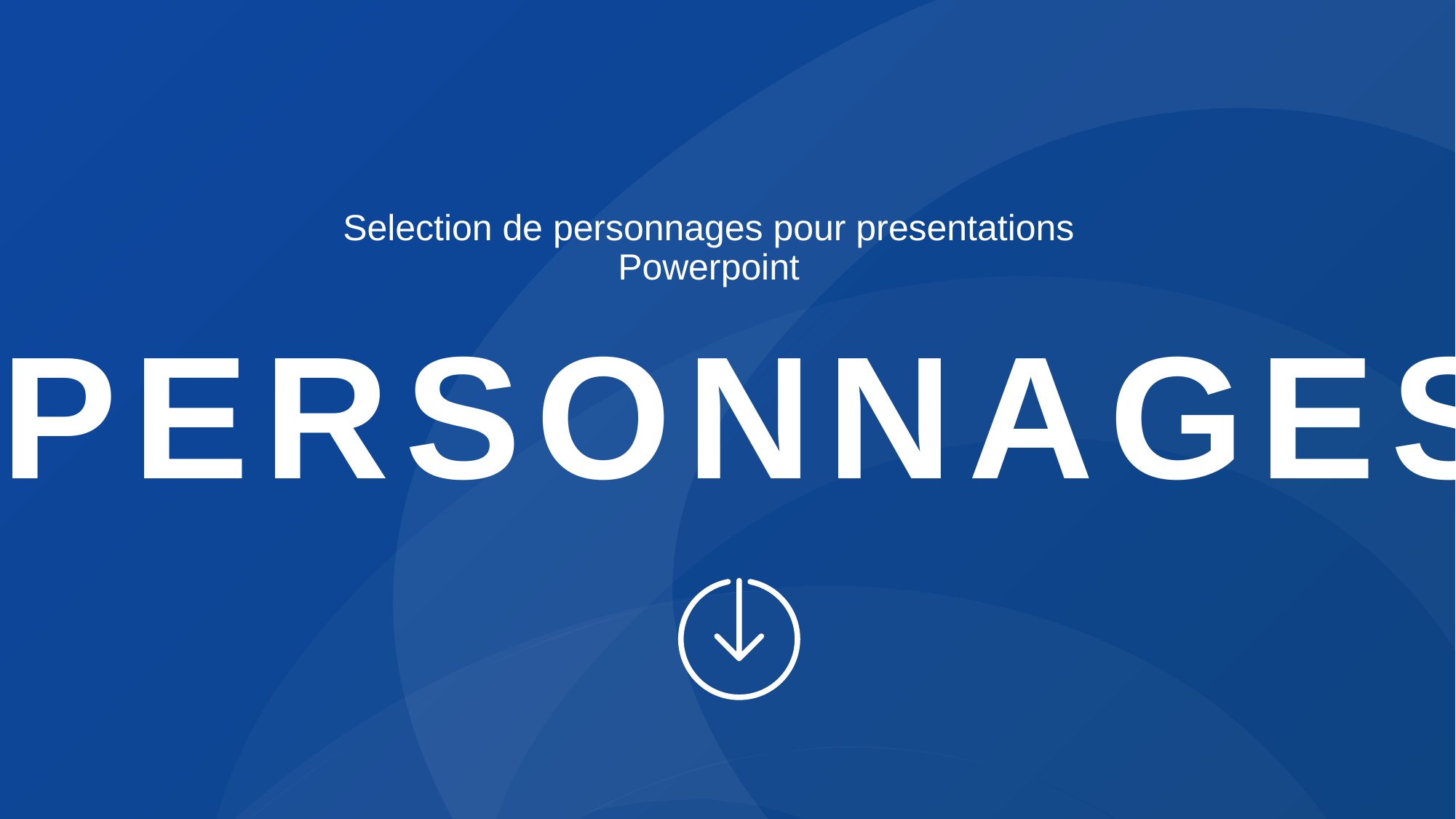

Selection de personnages pour presentations Powerpoint
PERSONNAGES